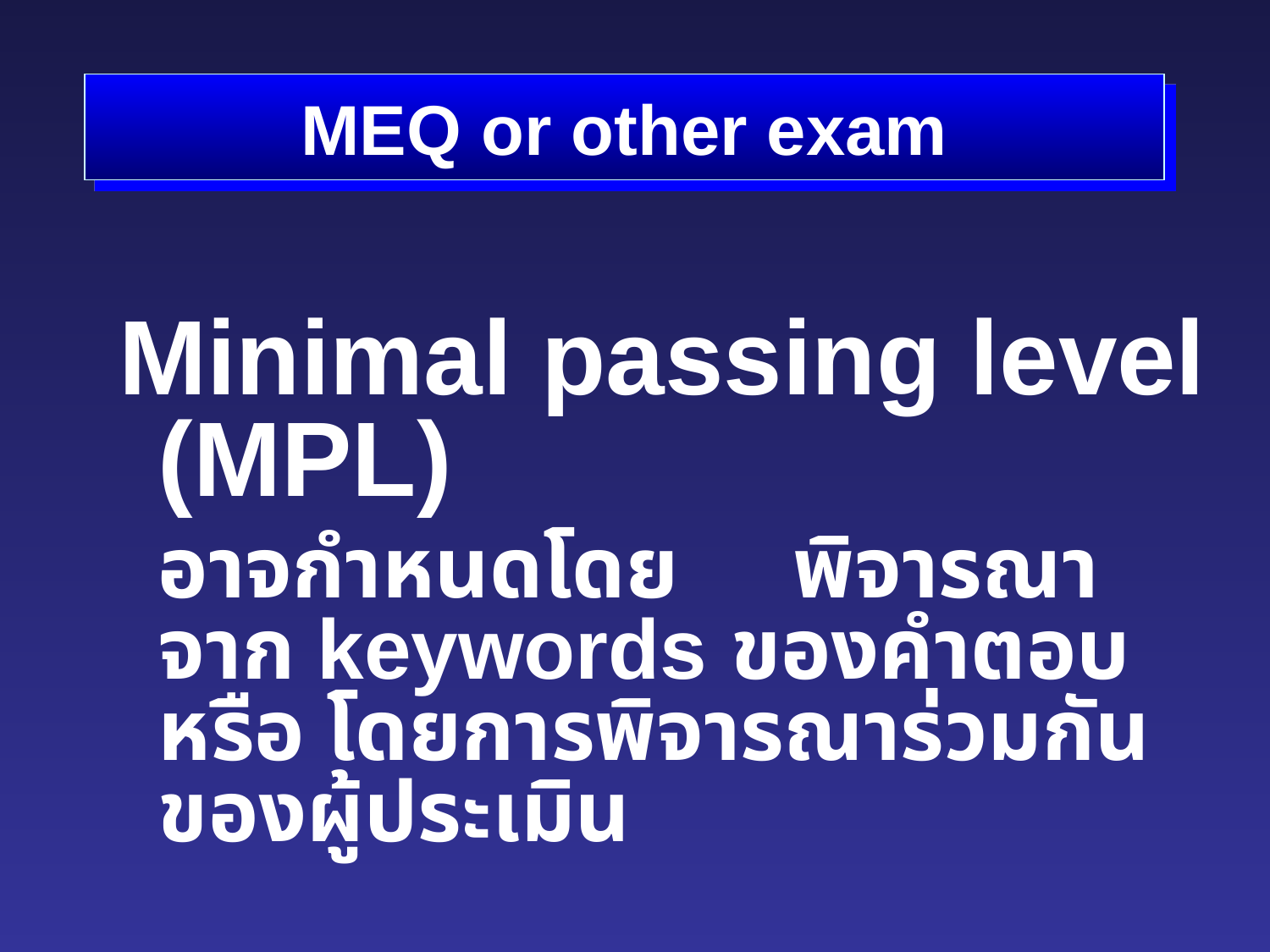

# MEQ or other exam
Minimal passing level (MPL)
	อาจกำหนดโดย	พิจารณาจาก keywords ของคำตอบ หรือ โดยการพิจารณาร่วมกันของผู้ประเมิน